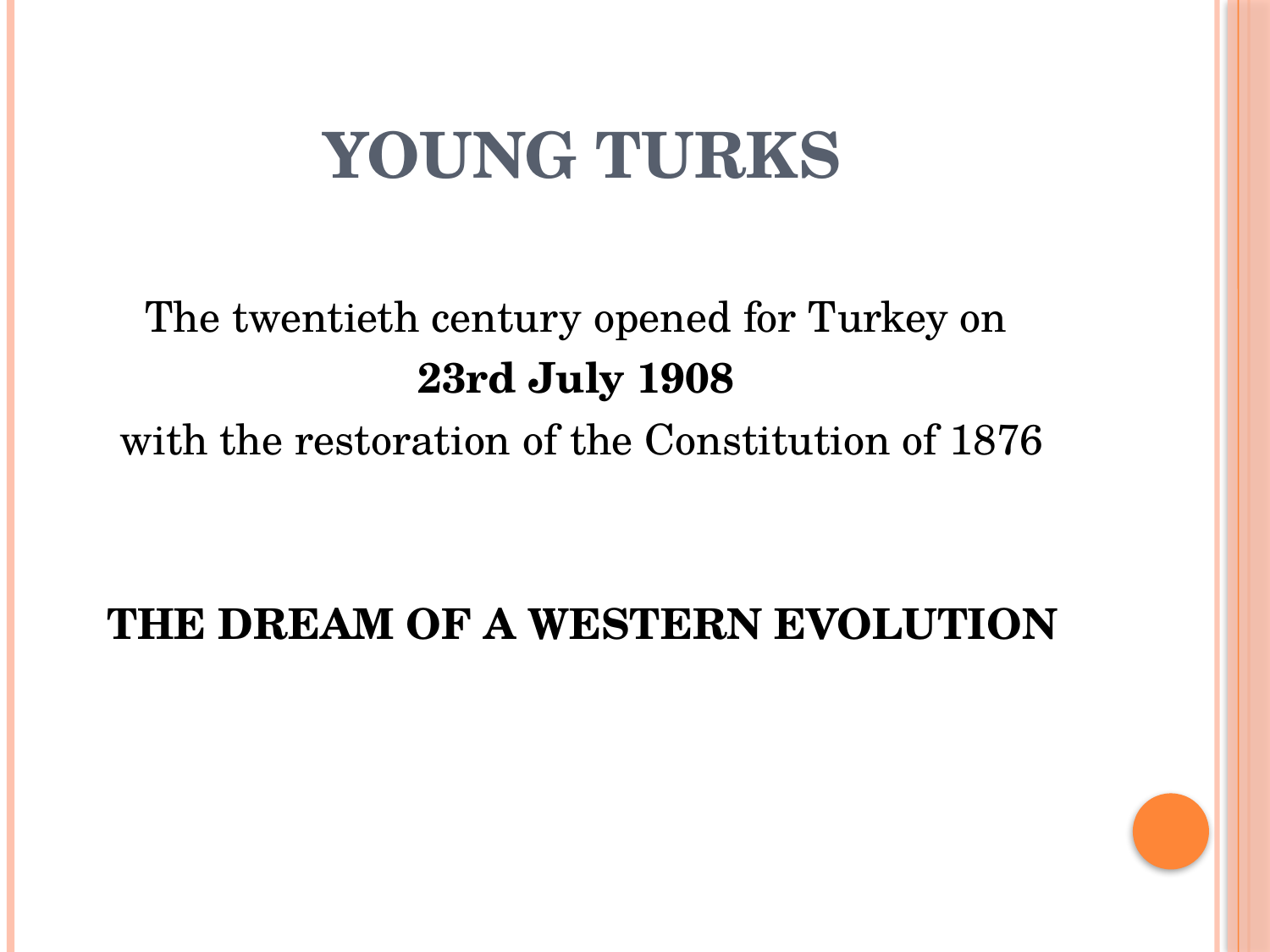

# YOUNG TURKS

The twentieth century opened for Turkey on
23rd July 1908
with the restoration of the Constitution of 1876

THE DREAM OF A WESTERN EVOLUTION